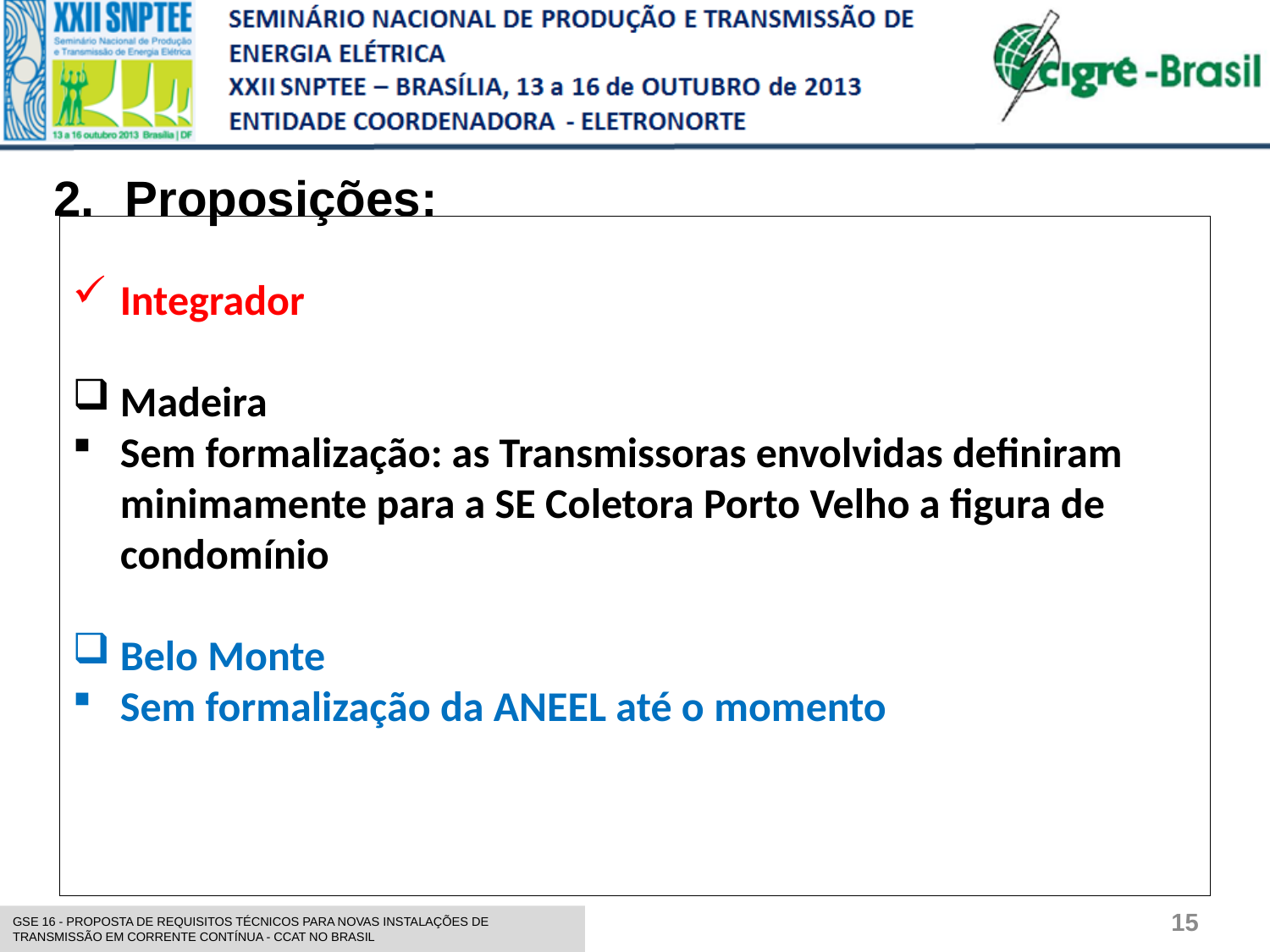

Proposições:

Integrador

Madeira
Sem formalização: as Transmissoras envolvidas definiram minimamente para a SE Coletora Porto Velho a figura de condomínio

Belo Monte
Sem formalização da ANEEL até o momento

15